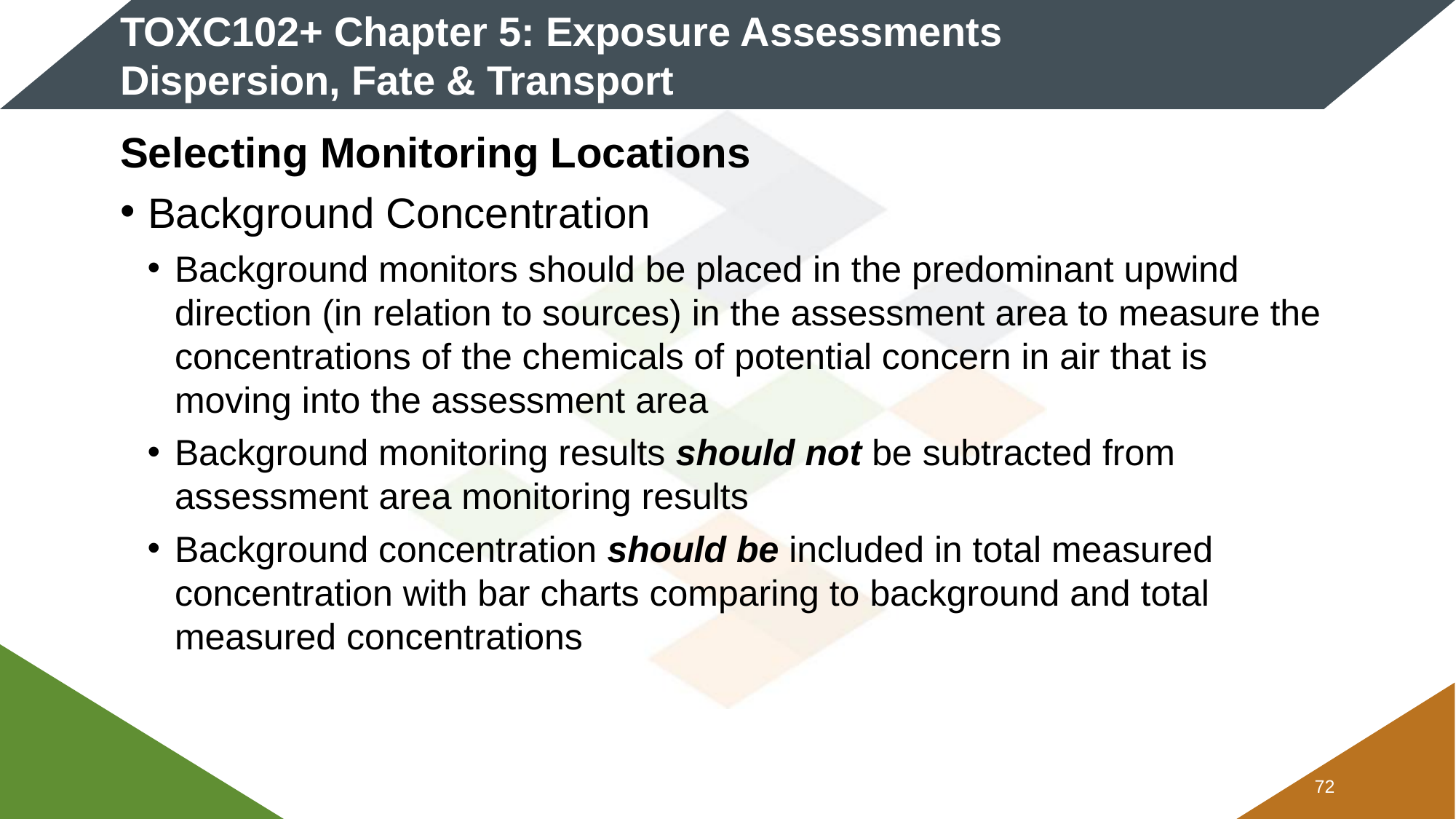

# TOXC102+ Chapter 5: Exposure Assessments Dispersion, Fate & Transport
Selecting Monitoring Locations
Background Concentration
Background monitors should be placed in the predominant upwind direction (in relation to sources) in the assessment area to measure the concentrations of the chemicals of potential concern in air that is moving into the assessment area
Background monitoring results should not be subtracted from assessment area monitoring results
Background concentration should be included in total measured concentration with bar charts comparing to background and total measured concentrations
72